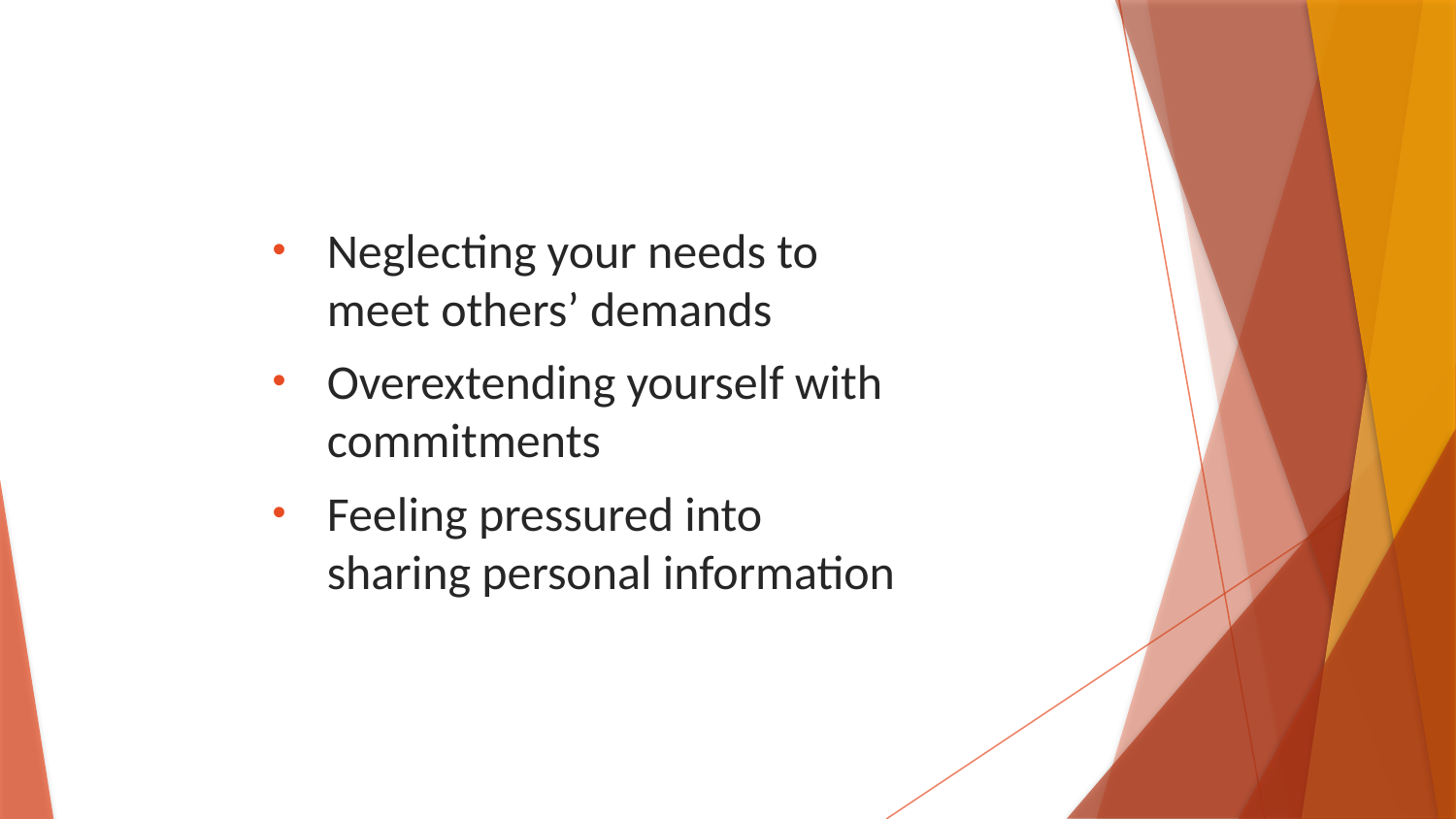

Neglecting your needs to meet others’ demands
Overextending yourself with commitments
Feeling pressured into sharing personal information